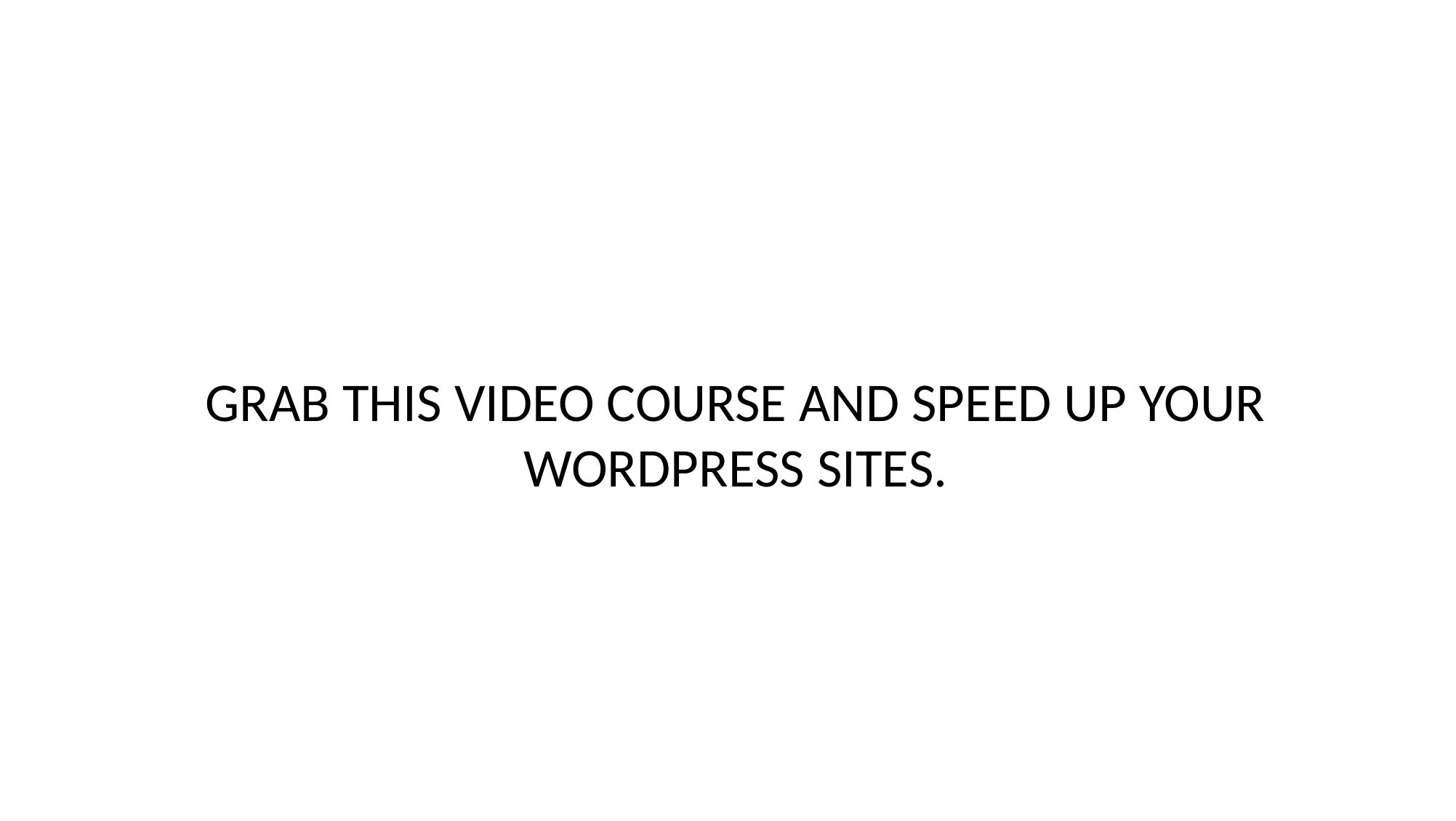

# GRAB THIS VIDEO COURSE AND SPEED UP YOUR WORDPRESS SITES.